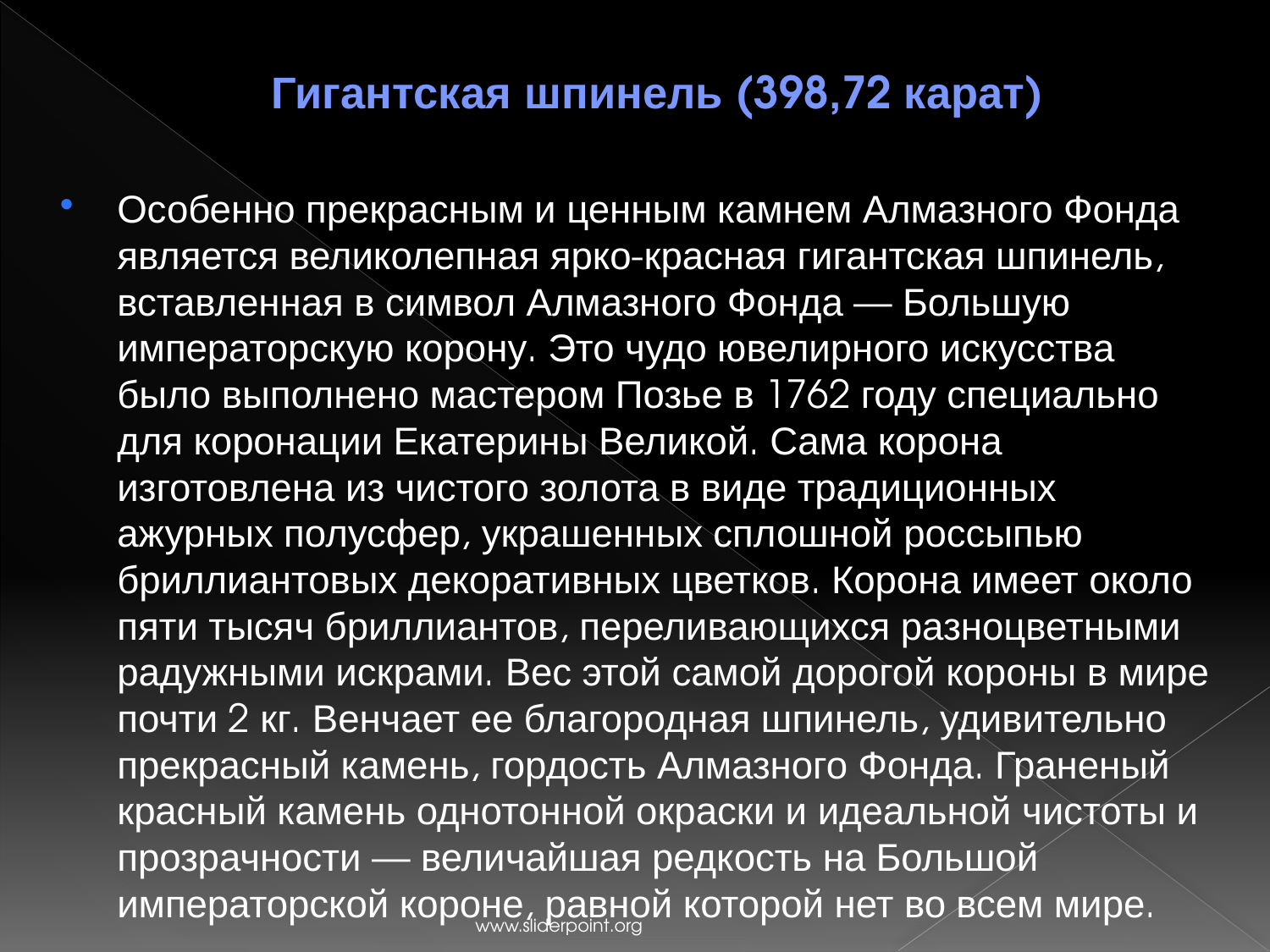

# Гигантская шпинель (398,72 карат)
Особенно прекрасным и ценным камнем Алмазного Фонда является великолепная ярко-красная гигантская шпинель, вставленная в символ Алмазного Фонда — Большую императорскую корону. Это чудо ювелирного искусства было выполнено мастером Позье в 1762 году специально для коронации Екатерины Великой. Сама корона изготовлена из чистого золота в виде традиционных ажурных полусфер, украшенных сплошной россыпью бриллиантовых декоративных цветков. Корона имеет около пяти тысяч бриллиантов, переливающихся разноцветными радужными искрами. Вес этой самой дорогой короны в мире почти 2 кг. Венчает ее благородная шпинель, удивительно прекрасный камень, гордость Алмазного Фонда. Граненый красный камень однотонной окраски и идеальной чистоты и прозрачности — величайшая редкость на Большой императорской короне, равной которой нет во всем мире.
www.sliderpoint.org